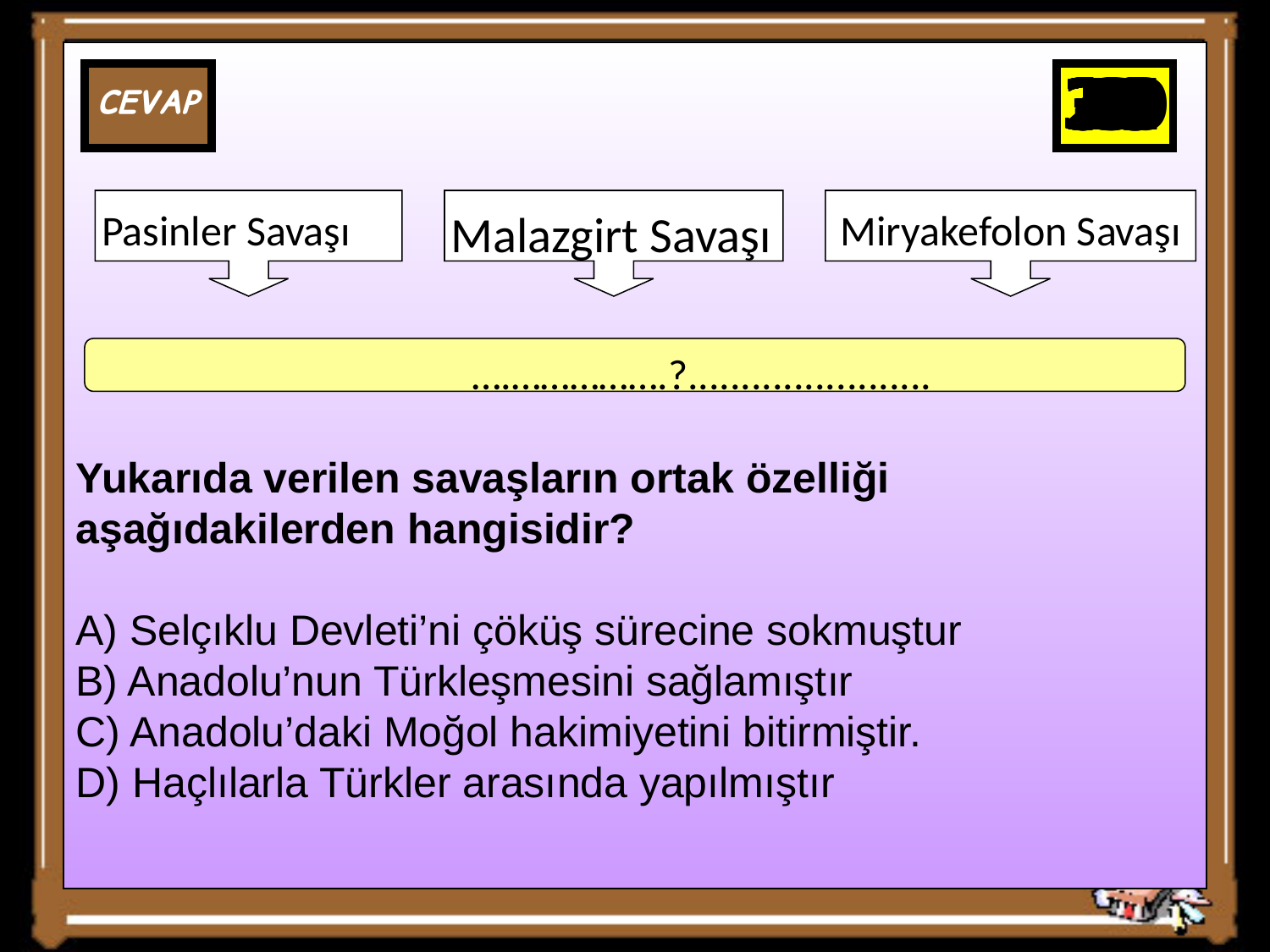

34
35
36
38
25
31
32
33
37
39
0
30
29
28
27
26
24
23
22
21
20
19
18
17
16
15
14
13
12
11
10
9
8
7
6
5
4
3
2
1
40
Miryakefolon Savaşı

Malazgirt Savaşı
CEVAP
Pasinler Savaşı
              ….…………….?.......................
Yukarıda verilen savaşların ortak özelliği aşağıdakilerden hangisidir?

A) Selçıklu Devleti’ni çöküş sürecine sokmuştur
B) Anadolu’nun Türkleşmesini sağlamıştır
C) Anadolu’daki Moğol hakimiyetini bitirmiştir.
D) Haçlılarla Türkler arasında yapılmıştır